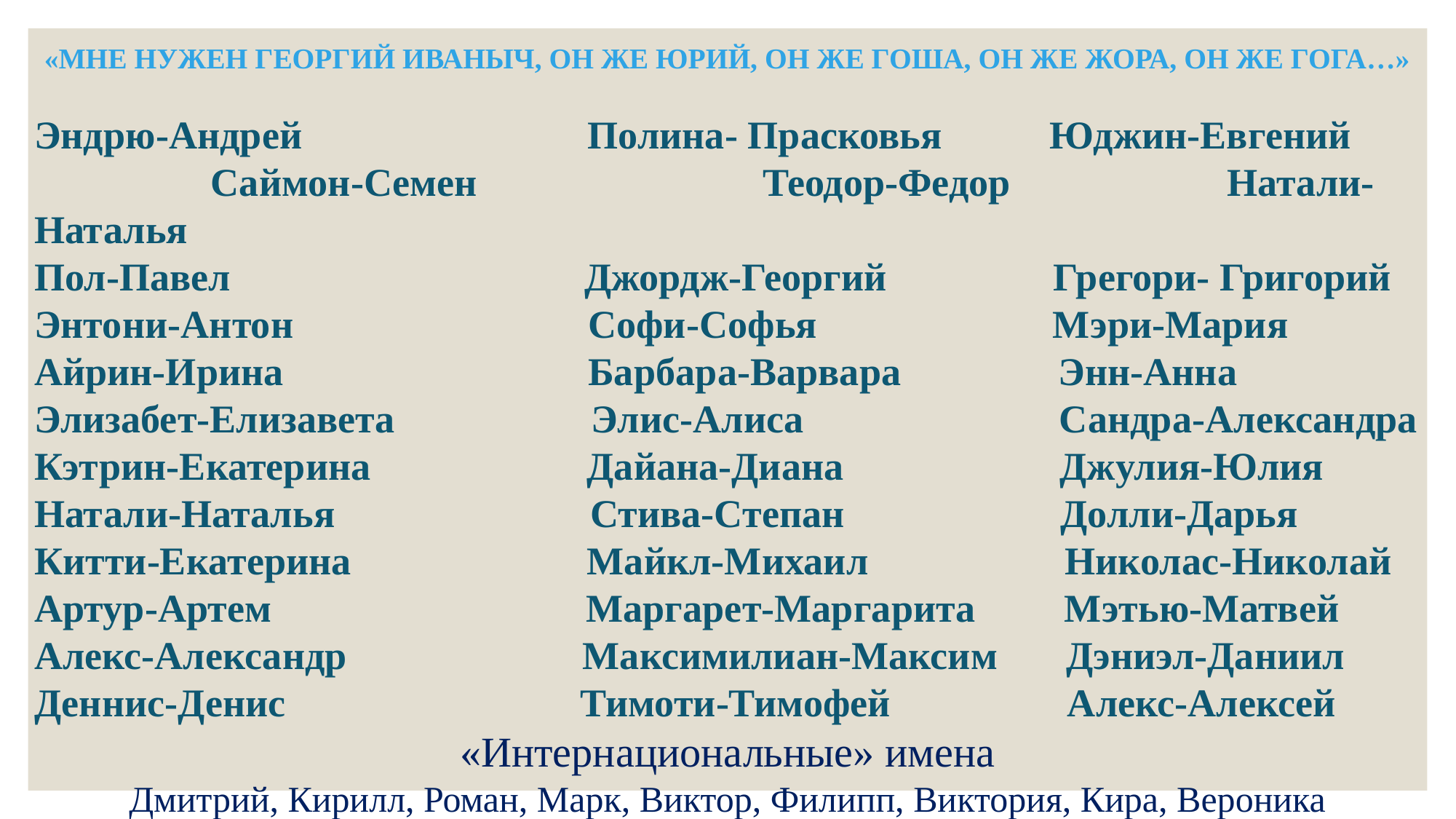

«Мне нужен Георгий Иваныч, он же Юрий, он же Гоша, он же Жора, он же Гога…»

Эндрю-Андрей                             Полина- Прасковья           Юджин-Евгений                          Саймон-Семен                             Теодор-Федор                      Натали-Наталья
Пол-Павел                                    Джордж-Георгий                 Грегори- Григорий
Энтони-Антон                              Софи-Софья                        Мэри-Мария
Айрин-Ирина                               Барбара-Варвара                Энн-Анна
Элизабет-Елизавета                    Элис-Алиса                          Сандра-Александра
Кэтрин-Екатерина                      Дайана-Диана                      Джулия-Юлия
Натали-Наталья                          Стива-Степан                      Долли-Дарья
Китти-Екатерина                        Майкл-Михаил                    Николас-Николай
Артур-Артем                                Маргарет-Маргарита         Мэтью-Матвей
Алекс-Александр                        Максимилиан-Максим       Дэниэл-Даниил
Деннис-Денис                              Тимоти-Тимофей                  Алекс-Алексей
«Интернациональные» имена
Дмитрий, Кирилл, Роман, Марк, Виктор, Филипп, Виктория, Кира, Вероника